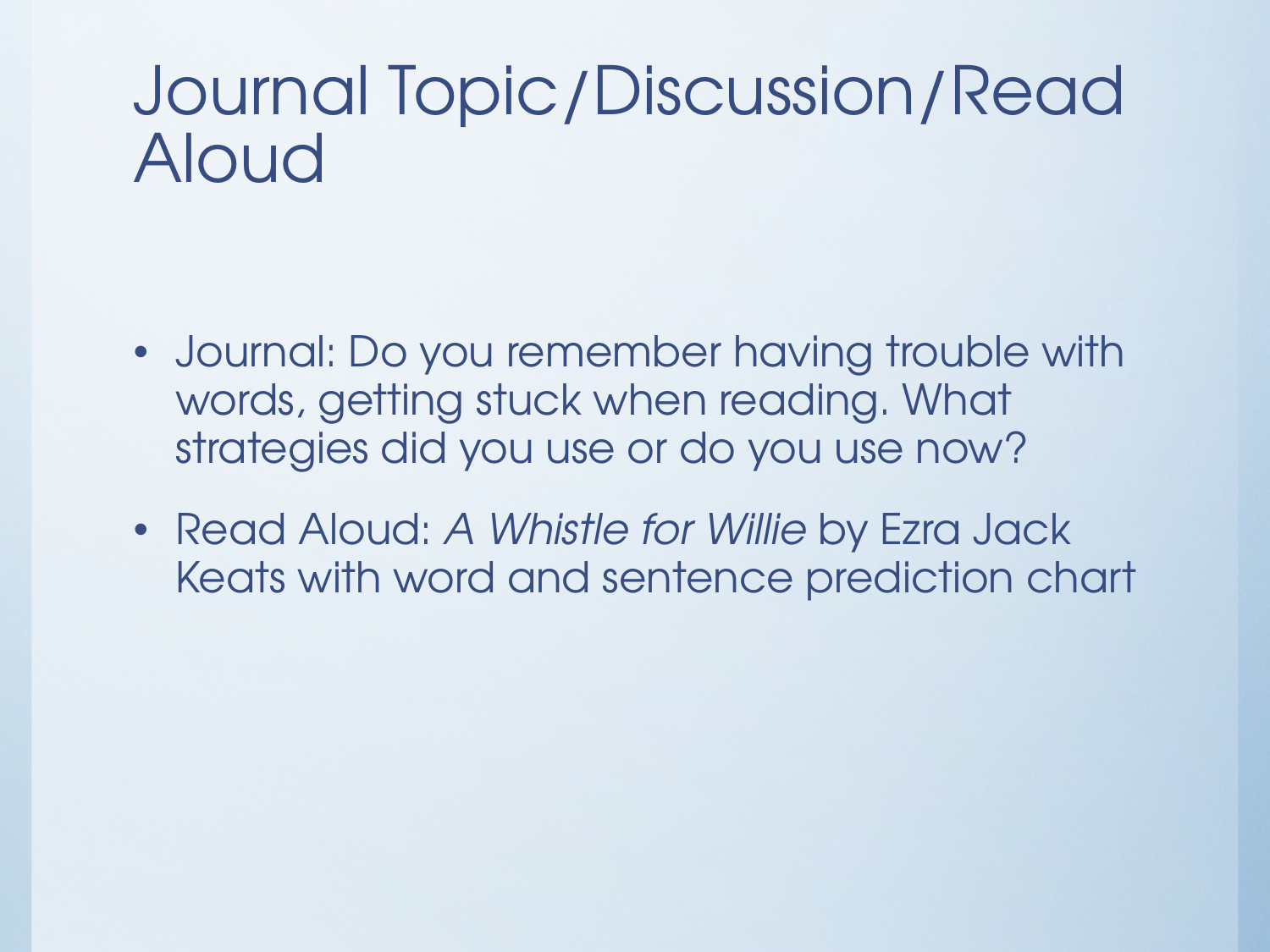

# Journal Topic/Discussion/Read Aloud

Journal: Do you remember having trouble with words, getting stuck when reading. What strategies did you use or do you use now?
Read Aloud: A Whistle for Willie by Ezra Jack Keats with word and sentence prediction chart